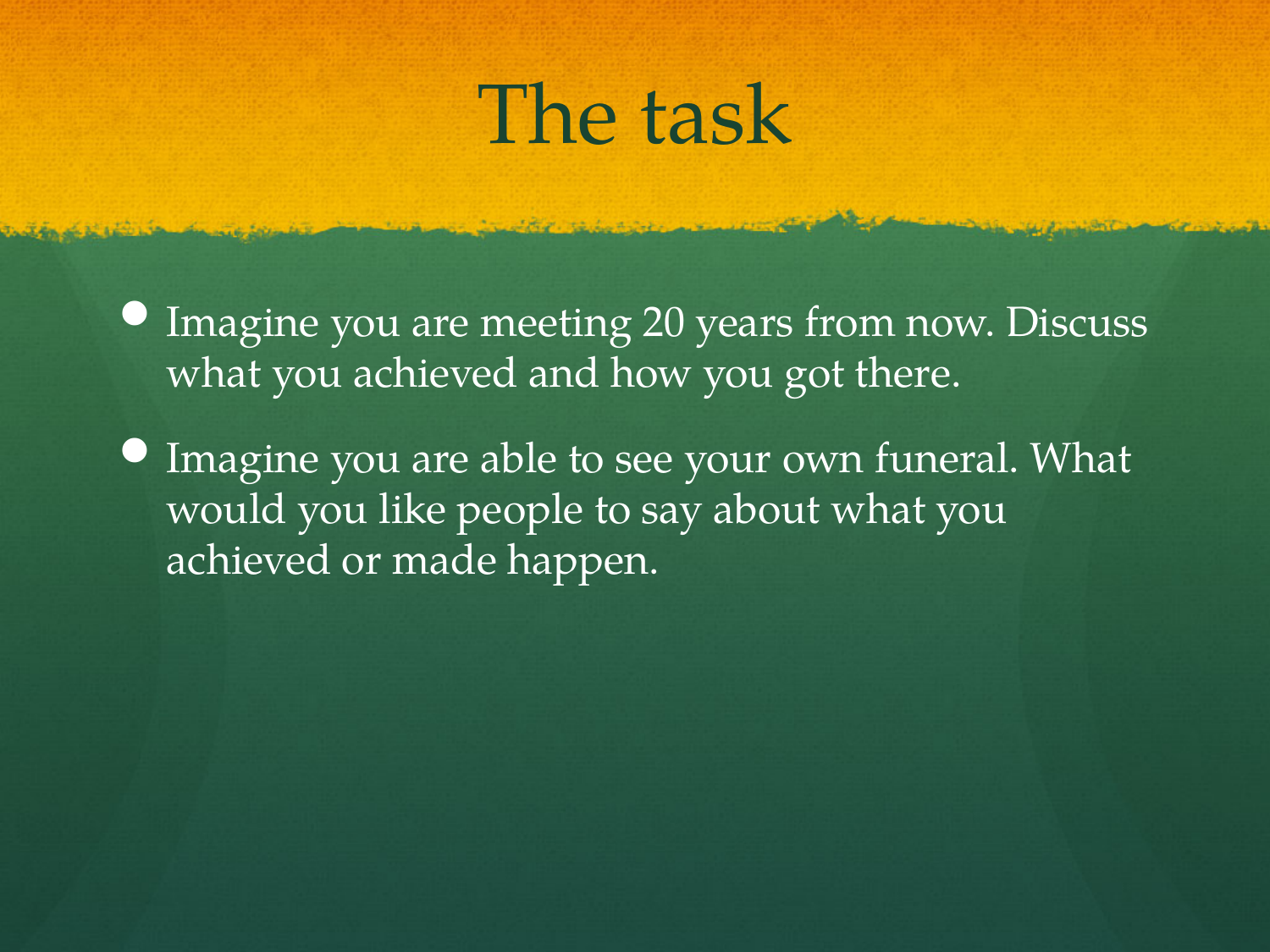

# The task
Imagine you are meeting 20 years from now. Discuss what you achieved and how you got there.
Imagine you are able to see your own funeral. What would you like people to say about what you achieved or made happen.